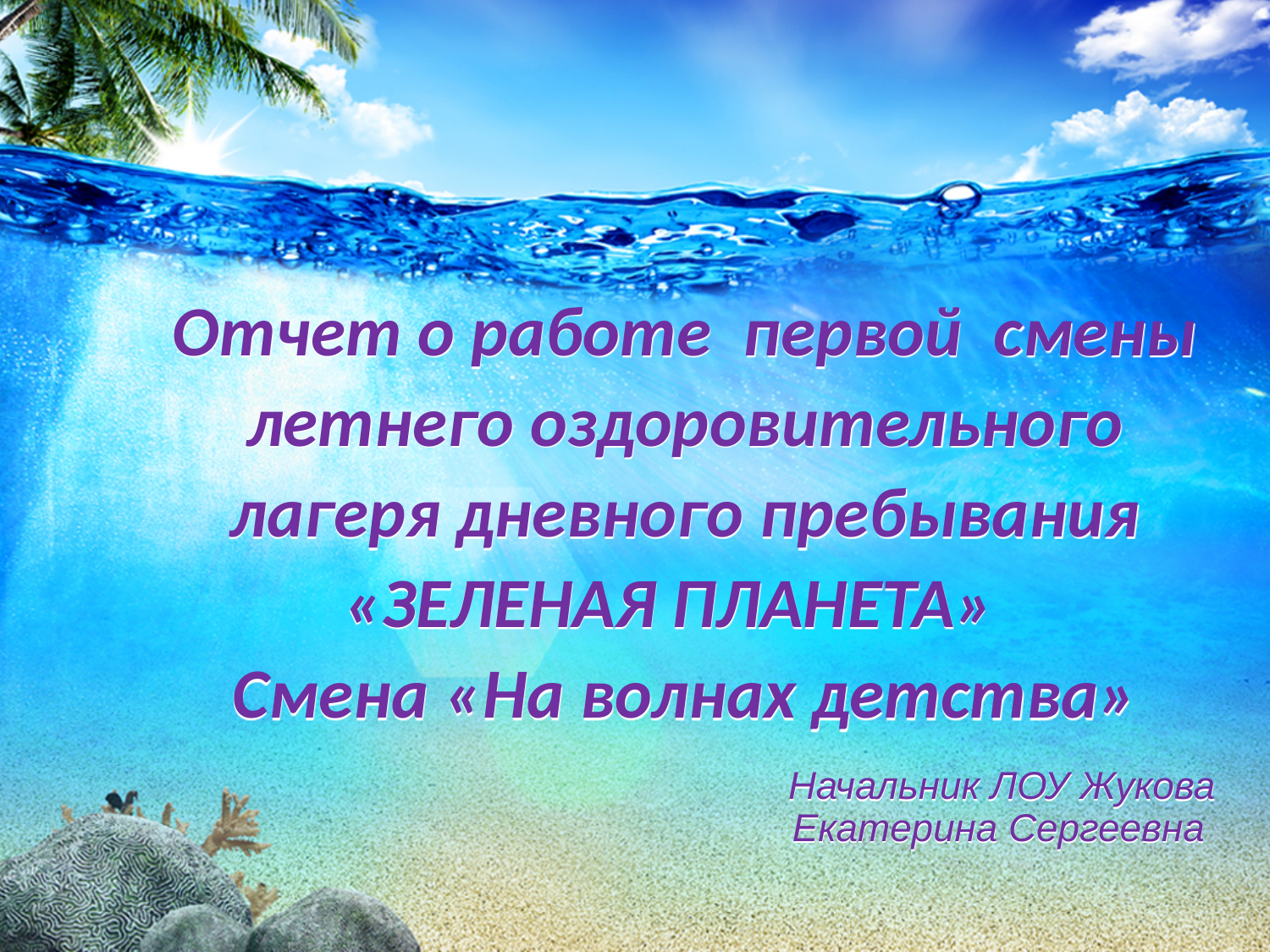

# Отчет о работе  первой  смены летнего оздоровительного лагеря дневного пребывания «ЗЕЛЕНАЯ ПЛАНЕТА» Смена «На волнах детства»
Начальник ЛОУ Жукова Екатерина Сергеевна